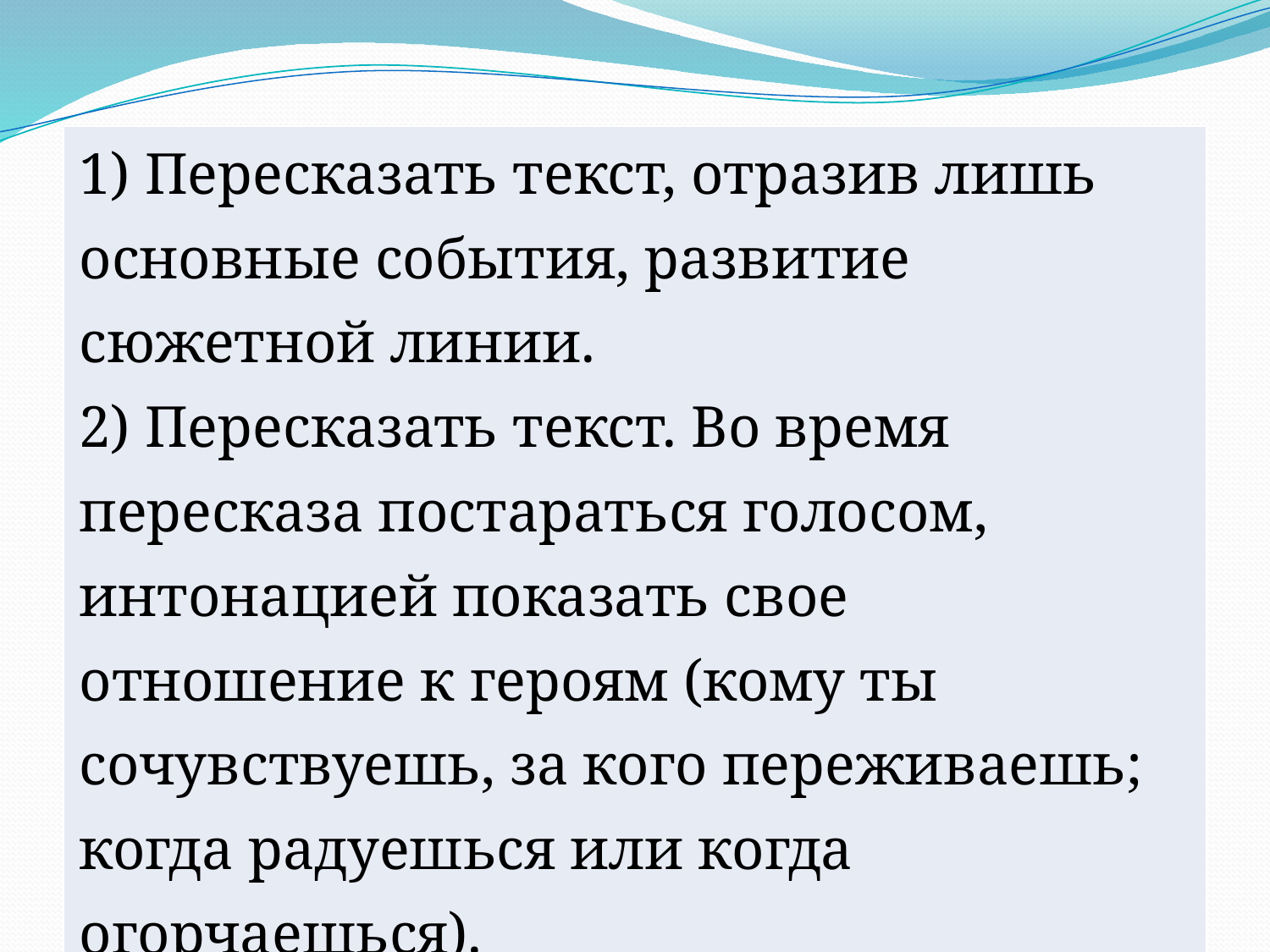

#
| 1) Пересказать текст, отразив лишь основные события, развитие сюжетной линии. 2) Пересказать текст. Во время пересказа постараться голосом, интонацией показать свое отношение к героям (кому ты сочувствуешь, за кого переживаешь; когда радуешься или когда огорчаешься). 3) Придумать и нарисовать иллюстрацию к определённому эпизоду. |
| --- |